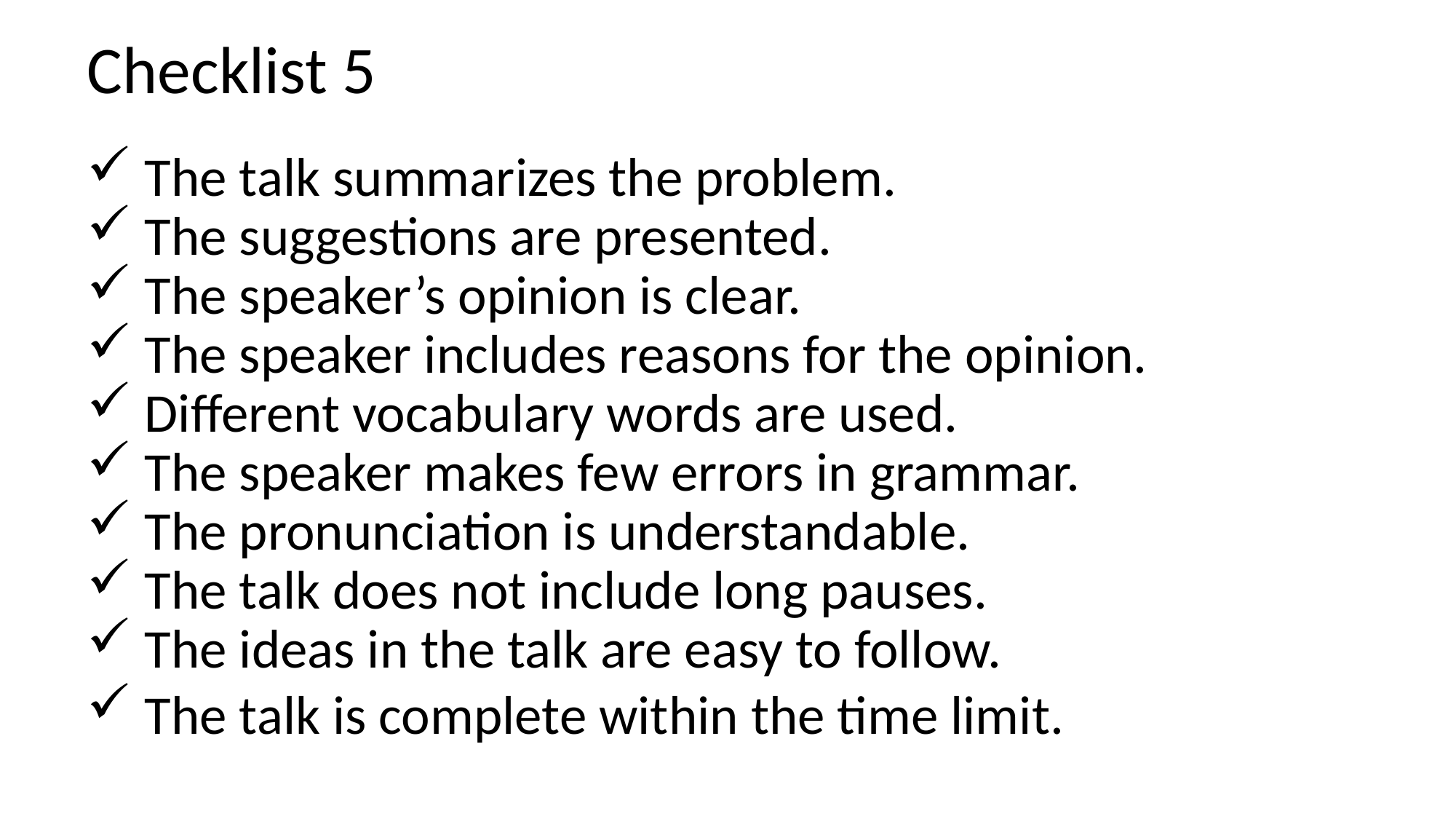

# Checklist 5
 The talk summarizes the problem.
 The suggestions are presented.
 The speaker’s opinion is clear.
 The speaker includes reasons for the opinion.
 Different vocabulary words are used.
 The speaker makes few errors in grammar.
 The pronunciation is understandable.
 The talk does not include long pauses.
 The ideas in the talk are easy to follow.
 The talk is complete within the time limit.